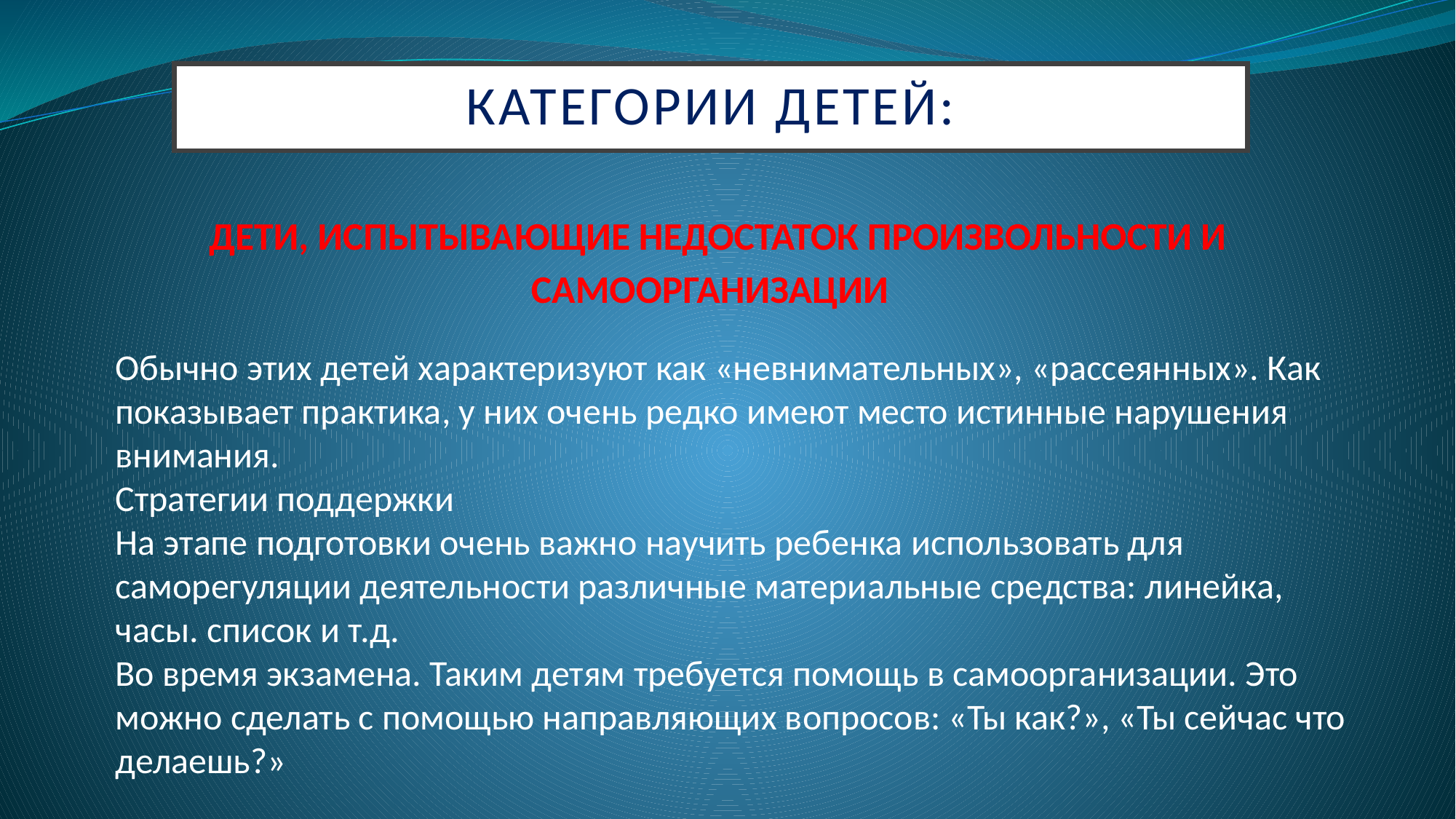

Категории детей:
# ДЕТИ, ИСПЫТЫВАЮЩИЕ НЕДОСТАТОК ПРОИЗВОЛЬНОСТИ И САМООРГАНИЗАЦИИ
Обычно этих детей характеризуют как «невнимательных», «рассеянных». Как показывает практика, у них очень редко имеют место истинные нарушения внимания.
Стратегии поддержки
На этапе подготовки очень важно научить ребенка использовать для саморегуляции деятельности различные материальные средства: линейка, часы. список и т.д.
Во время экзамена. Таким детям требуется помощь в самоорганизации. Это можно сделать с помощью направляющих вопросов: «Ты как?», «Ты сейчас что делаешь?»